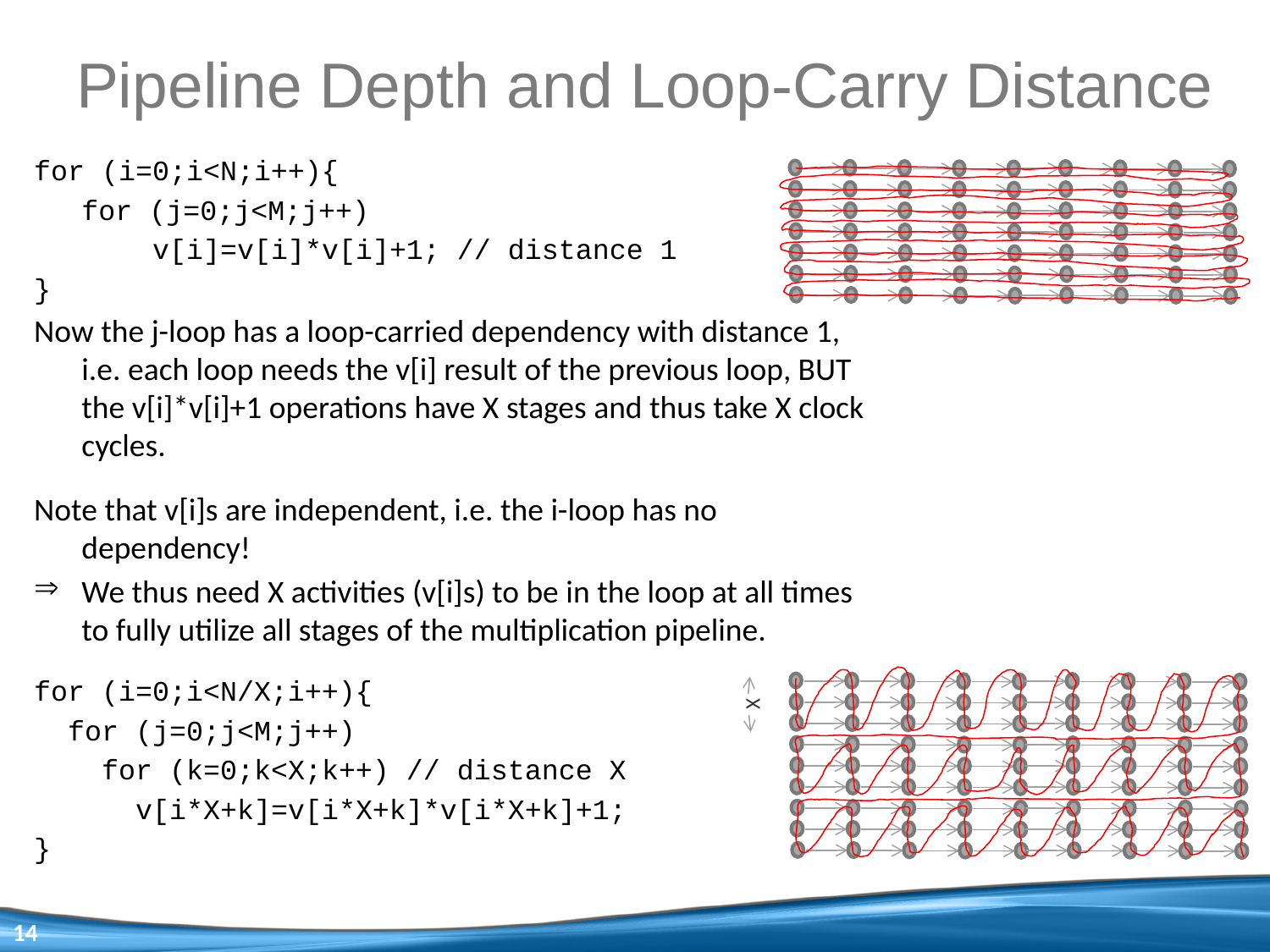

# Pipeline Depth and Loop-Carry Distance
for (i=0;i<N;i++){
	for (j=0;j<M;j++)
       v[i]=v[i]*v[i]+1; // distance 1
}
Now the j-loop has a loop-carried dependency with distance 1, i.e. each loop needs the v[i] result of the previous loop, BUT the v[i]*v[i]+1 operations have X stages and thus take X clock cycles.

Note that v[i]s are independent, i.e. the i-loop has no dependency!
We thus need X activities (v[i]s) to be in the loop at all times to fully utilize all stages of the multiplication pipeline.

for (i=0;i<N/X;i++){
  for (j=0;j<M;j++)
    for (k=0;k<X;k++) // distance X
      v[i*X+k]=v[i*X+k]*v[i*X+k]+1;
}

X
14